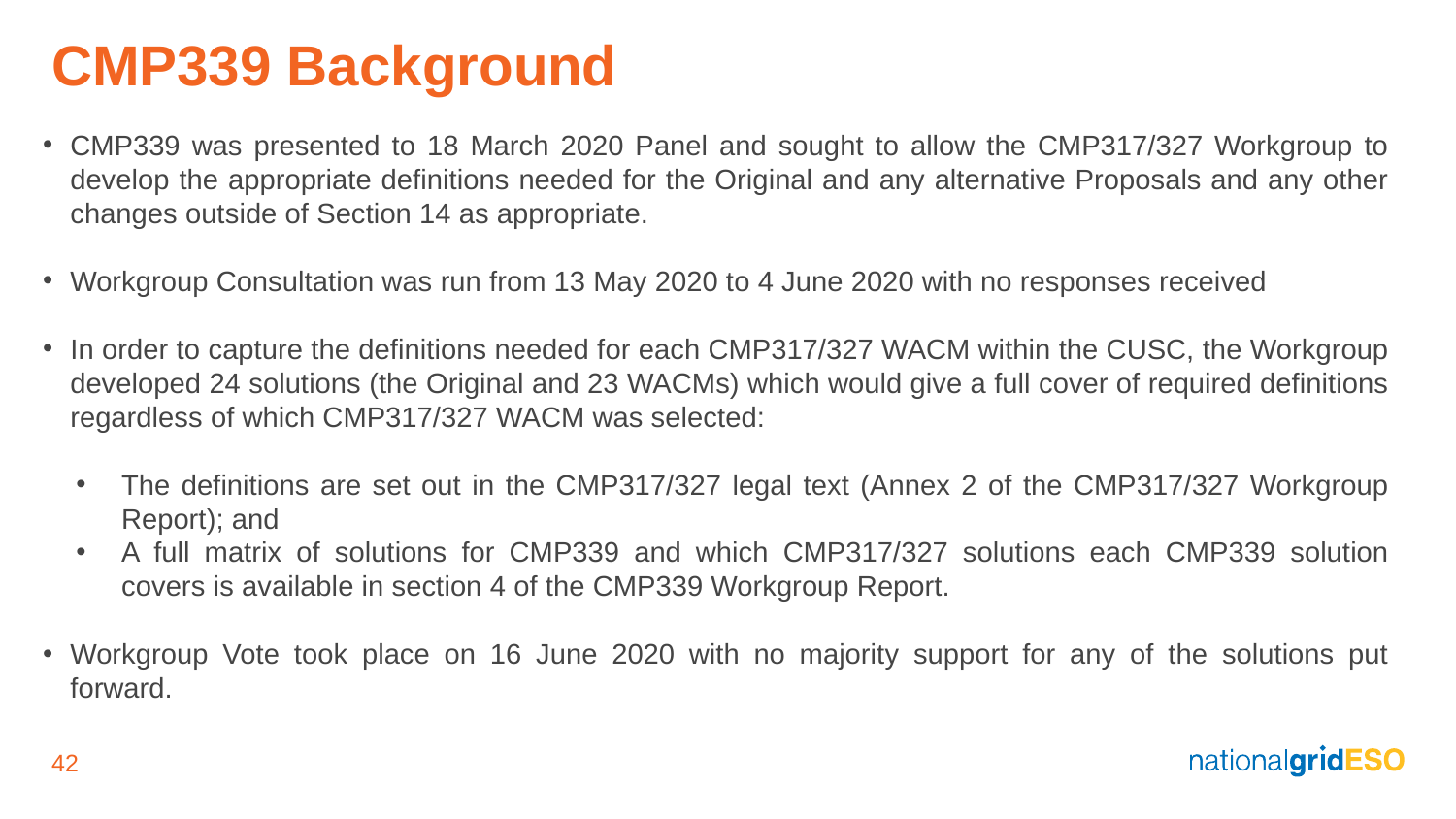

# CMP339 Background

CMP339 was presented to 18 March 2020 Panel and sought to allow the CMP317/327 Workgroup to develop the appropriate definitions needed for the Original and any alternative Proposals and any other changes outside of Section 14 as appropriate.

Workgroup Consultation was run from 13 May 2020 to 4 June 2020 with no responses received

In order to capture the definitions needed for each CMP317/327 WACM within the CUSC, the Workgroup developed 24 solutions (the Original and 23 WACMs) which would give a full cover of required definitions regardless of which CMP317/327 WACM was selected:

The definitions are set out in the CMP317/327 legal text (Annex 2 of the CMP317/327 Workgroup Report); and
A full matrix of solutions for CMP339 and which CMP317/327 solutions each CMP339 solution covers is available in section 4 of the CMP339 Workgroup Report.

Workgroup Vote took place on 16 June 2020 with no majority support for any of the solutions put forward.